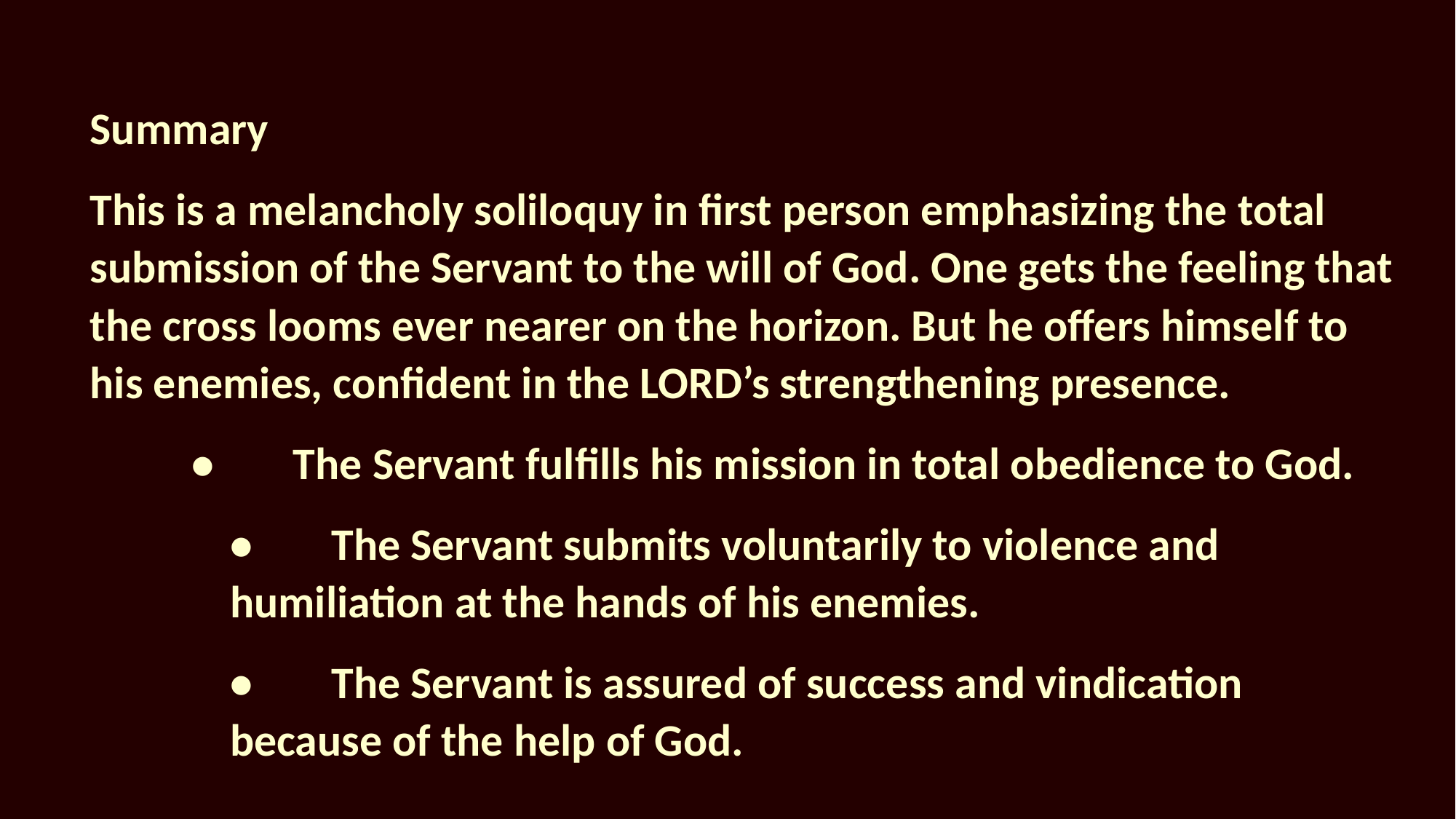

Summary
This is a melancholy soliloquy in first person emphasizing the total submission of the Servant to the will of God. One gets the feeling that the cross looms ever nearer on the horizon. But he offers himself to his enemies, confident in the LORD’s strengthening presence.
		•	The Servant fulfills his mission in total obedience to God.
		•	The Servant submits voluntarily to violence and humiliation at the hands of his enemies.
		•	The Servant is assured of success and vindication because of the help of God.